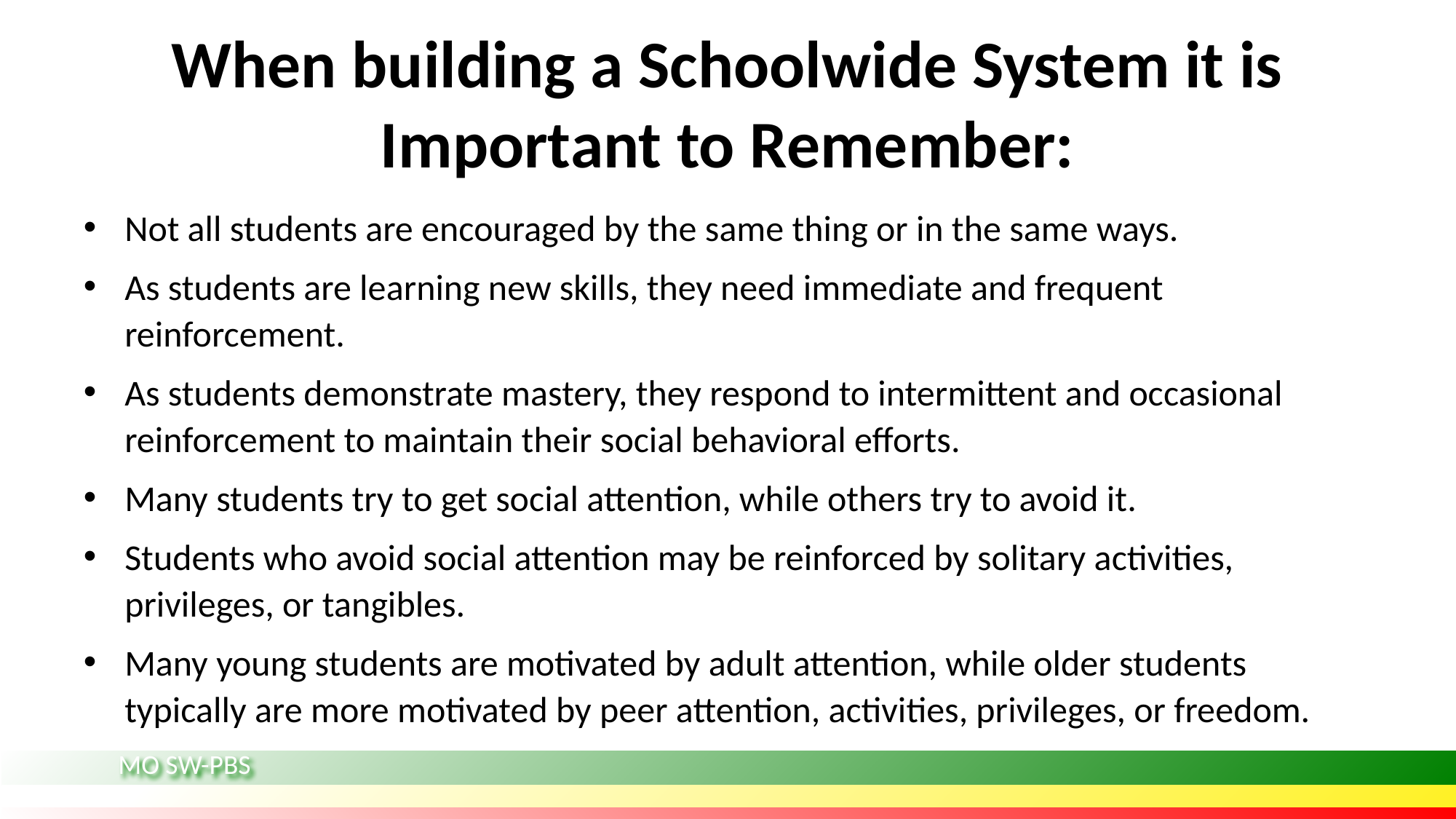

# When building a Schoolwide System it is Important to Remember:
Not all students are encouraged by the same thing or in the same ways.
As students are learning new skills, they need immediate and frequent reinforcement.
As students demonstrate mastery, they respond to intermittent and occasional  reinforcement to maintain their social behavioral efforts.
Many students try to get social attention, while others try to avoid it.
Students who avoid social attention may be reinforced by solitary activities, privileges, or tangibles.
Many young students are motivated by adult attention, while older students typically are more motivated by peer attention, activities, privileges, or freedom.